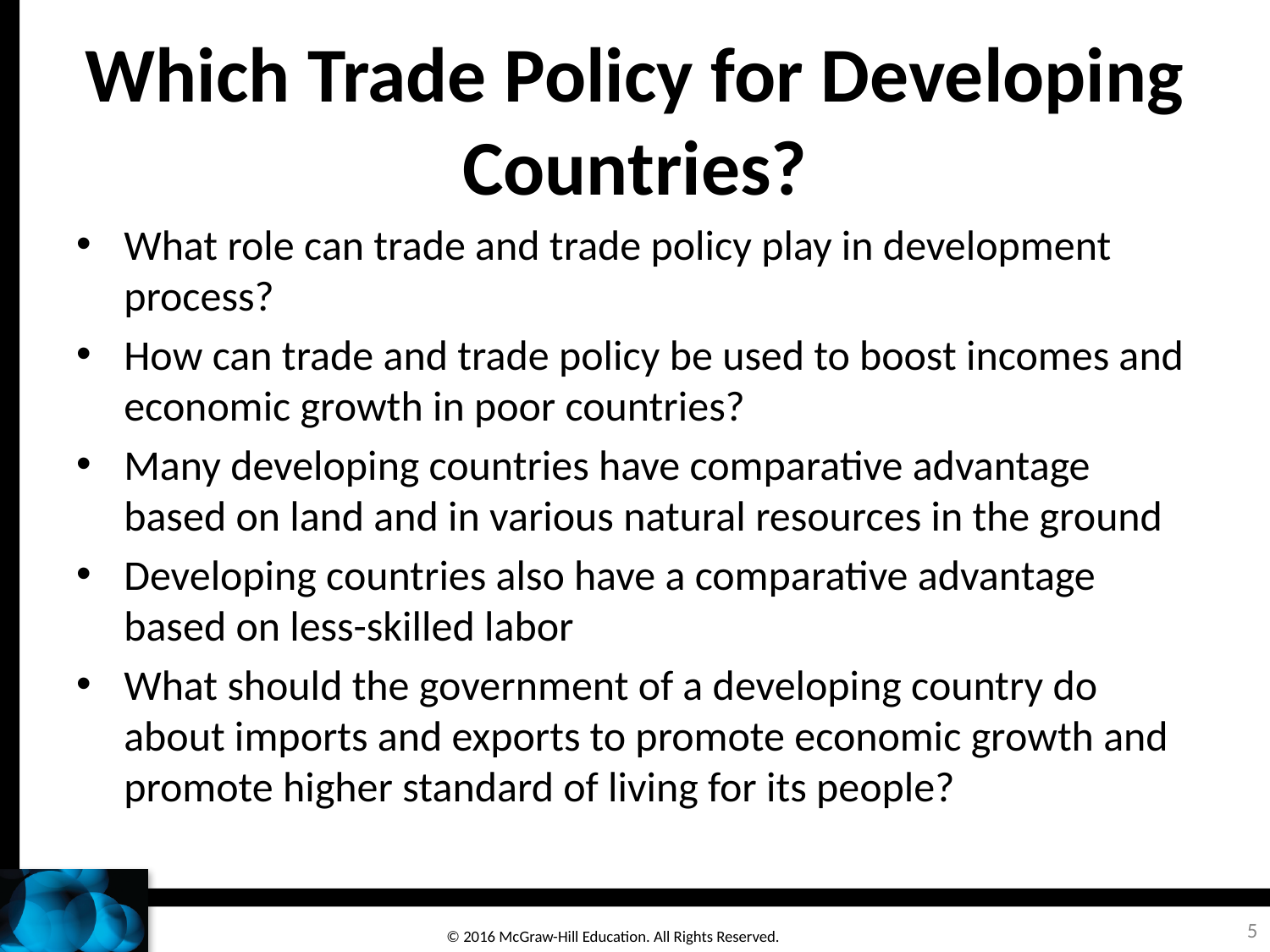

# Which Trade Policy for Developing Countries?
What role can trade and trade policy play in development process?
How can trade and trade policy be used to boost incomes and economic growth in poor countries?
Many developing countries have comparative advantage based on land and in various natural resources in the ground
Developing countries also have a comparative advantage based on less-skilled labor
What should the government of a developing country do about imports and exports to promote economic growth and promote higher standard of living for its people?
5
© 2016 McGraw-Hill Education. All Rights Reserved.